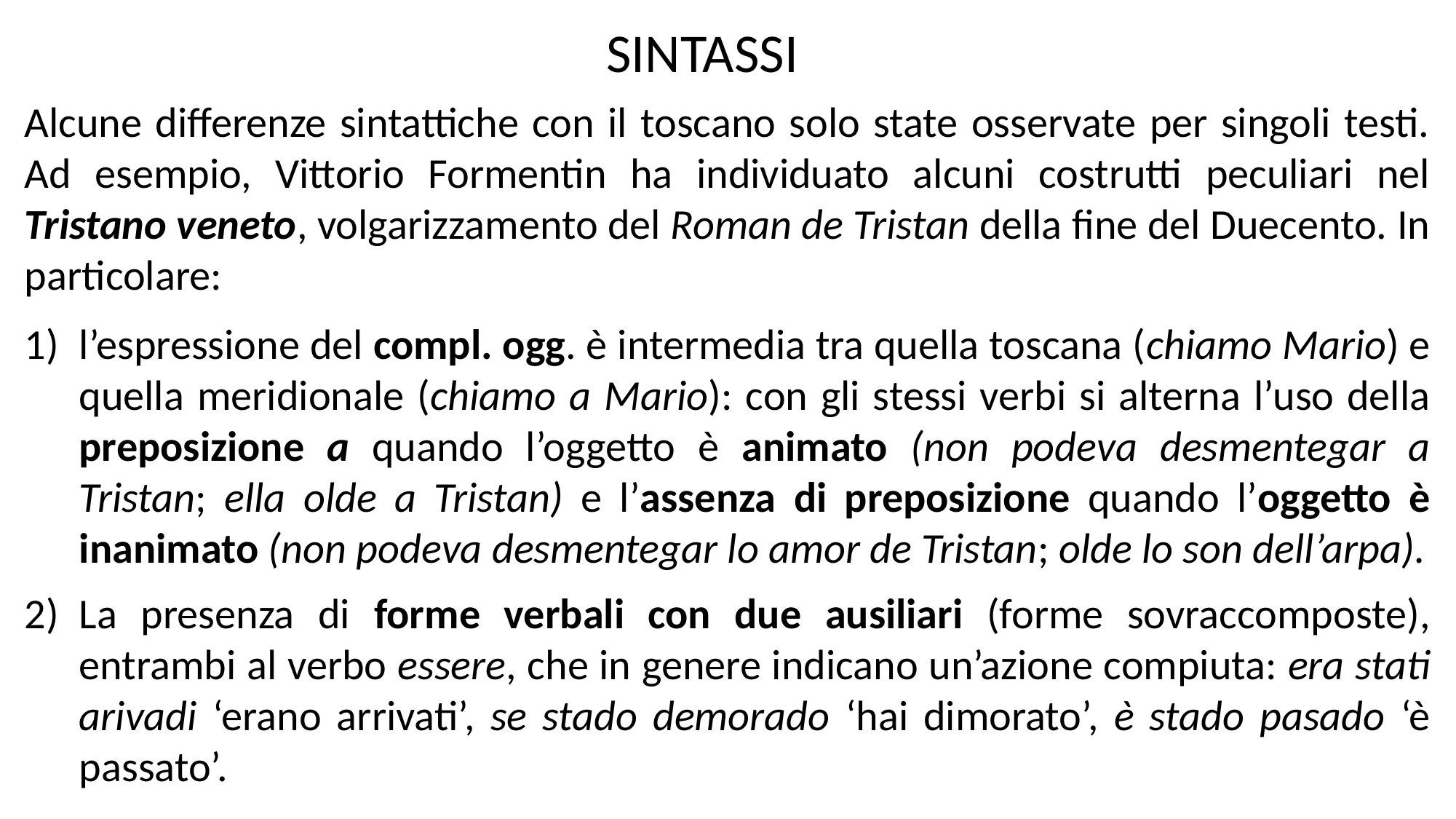

SINTASSI
Alcune differenze sintattiche con il toscano solo state osservate per singoli testi. Ad esempio, Vittorio Formentin ha individuato alcuni costrutti peculiari nel Tristano veneto, volgarizzamento del Roman de Tristan della fine del Duecento. In particolare:

l’espressione del compl. ogg. è intermedia tra quella toscana (chiamo Mario) e quella meridionale (chiamo a Mario): con gli stessi verbi si alterna l’uso della preposizione a quando l’oggetto è animato (non podeva desmentegar a Tristan; ella olde a Tristan) e l’assenza di preposizione quando l’oggetto è inanimato (non podeva desmentegar lo amor de Tristan; olde lo son dell’arpa).

La presenza di forme verbali con due ausiliari (forme sovraccomposte), entrambi al verbo essere, che in genere indicano un’azione compiuta: era stati arivadi ‘erano arrivati’, se stado demorado ‘hai dimorato’, è stado pasado ‘è passato’.